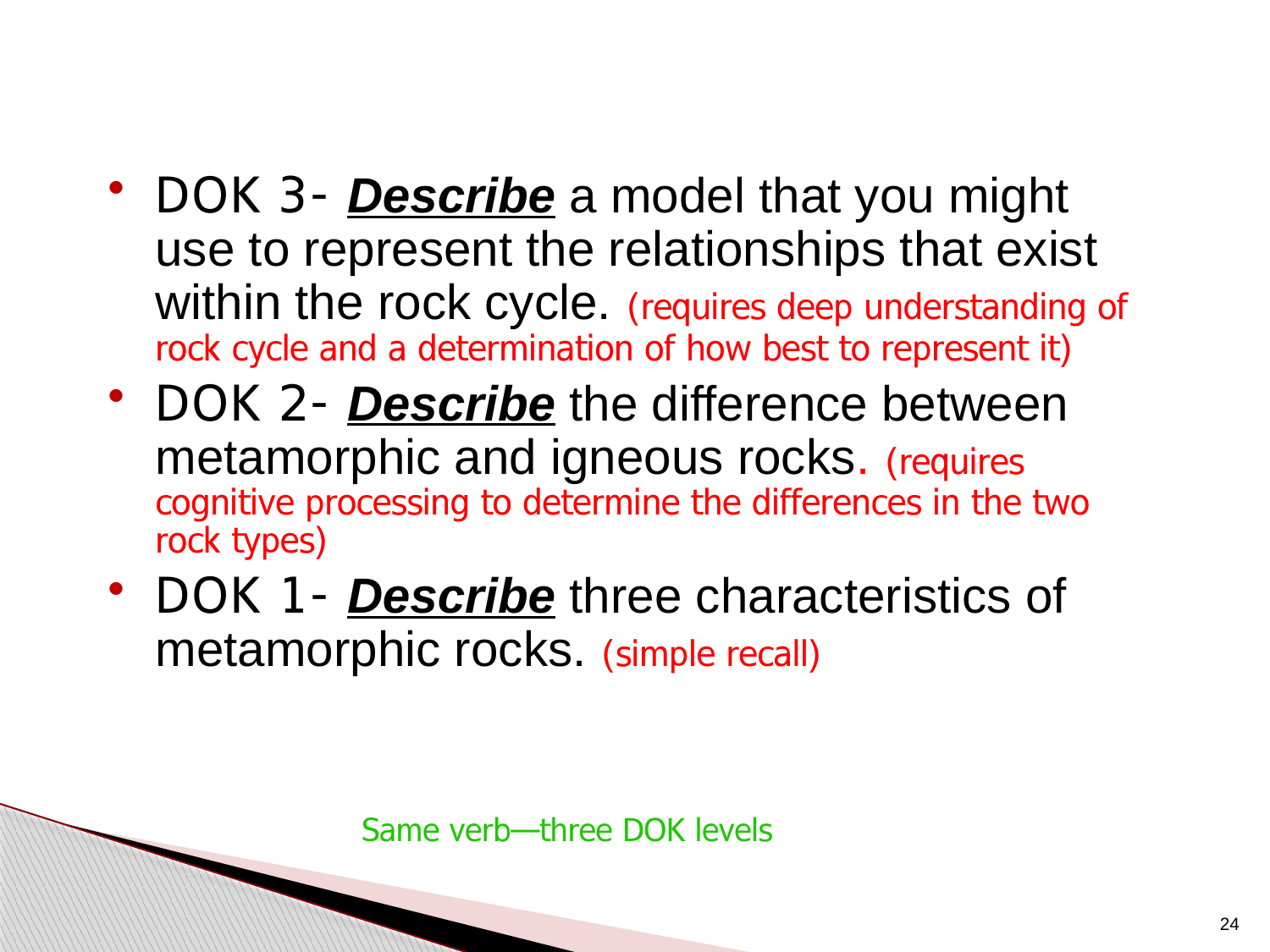

DOK 3- Describe a model that you might use to represent the relationships that exist within the rock cycle. (requires deep understanding of rock cycle and a determination of how best to represent it)
DOK 2- Describe the difference between metamorphic and igneous rocks. (requires cognitive processing to determine the differences in the two rock types)
DOK 1- Describe three characteristics of metamorphic rocks. (simple recall)

Same verb—three DOK levels
24